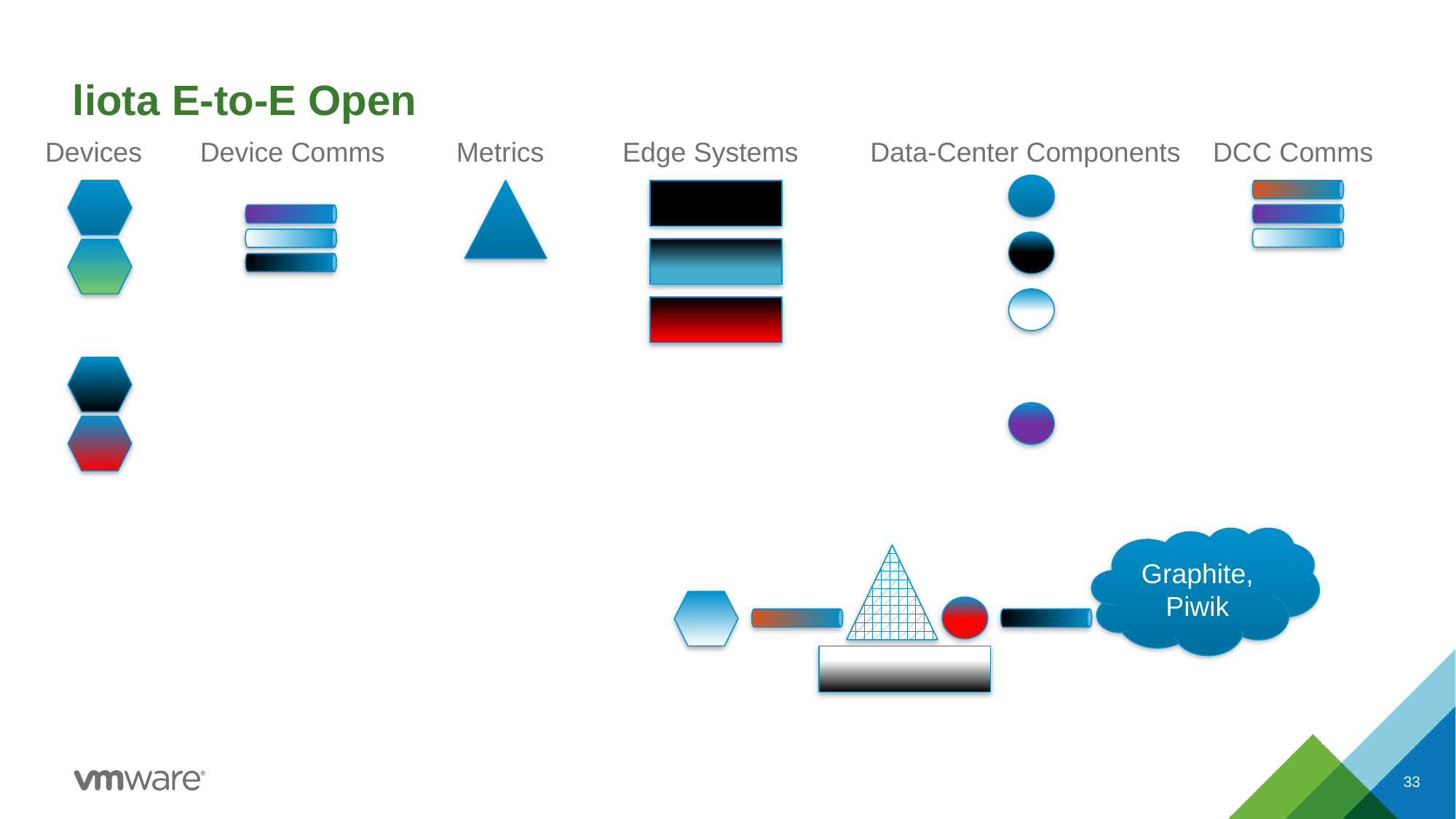

# liota E-to-E Open
Devices
Device Comms
Metrics
Edge Systems
Data-Center Components
DCC Comms

Graphite, Piwik

33